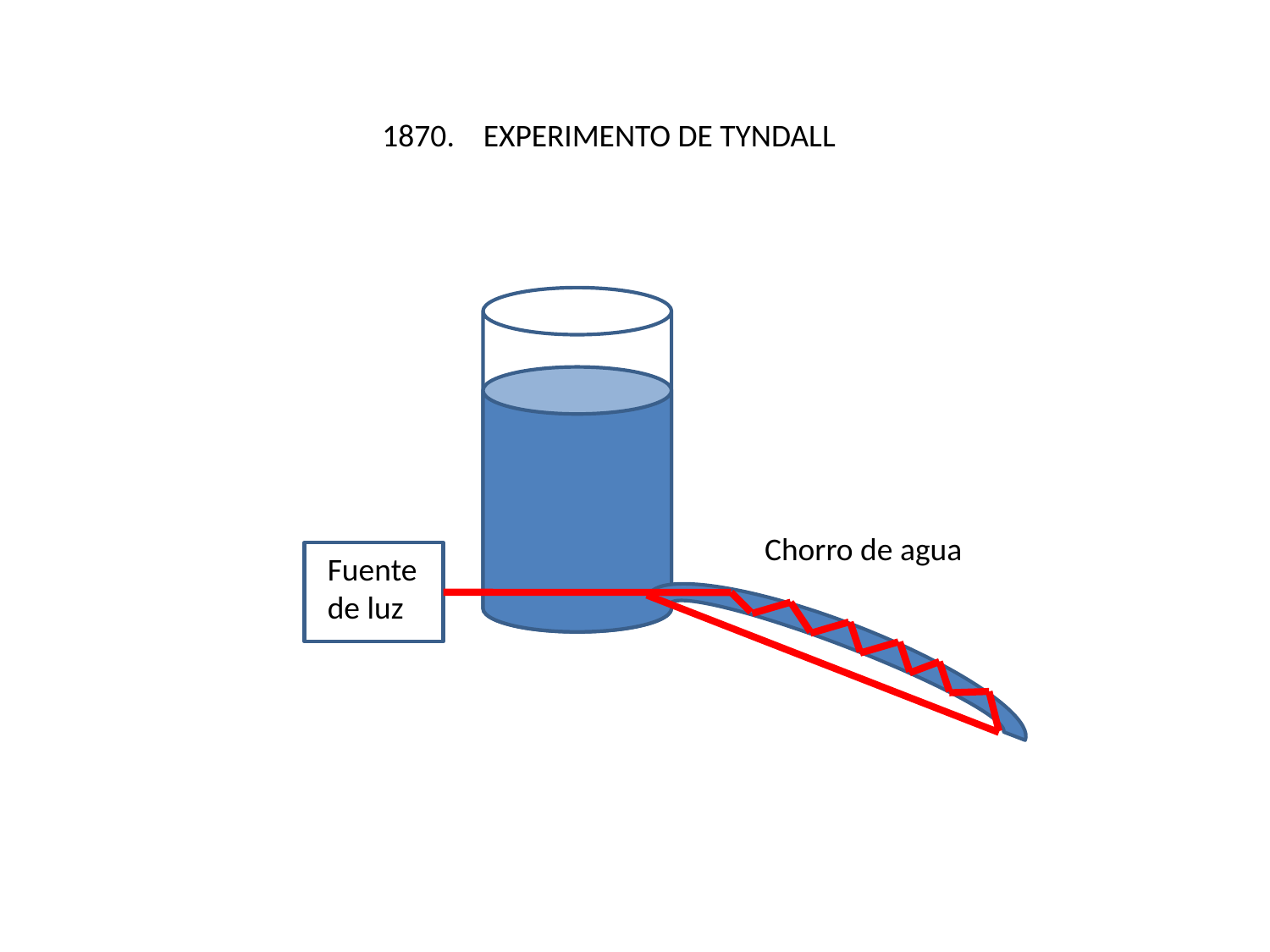

1870.    EXPERIMENTO DE TYNDALL

Chorro de agua

Fuente
de luz